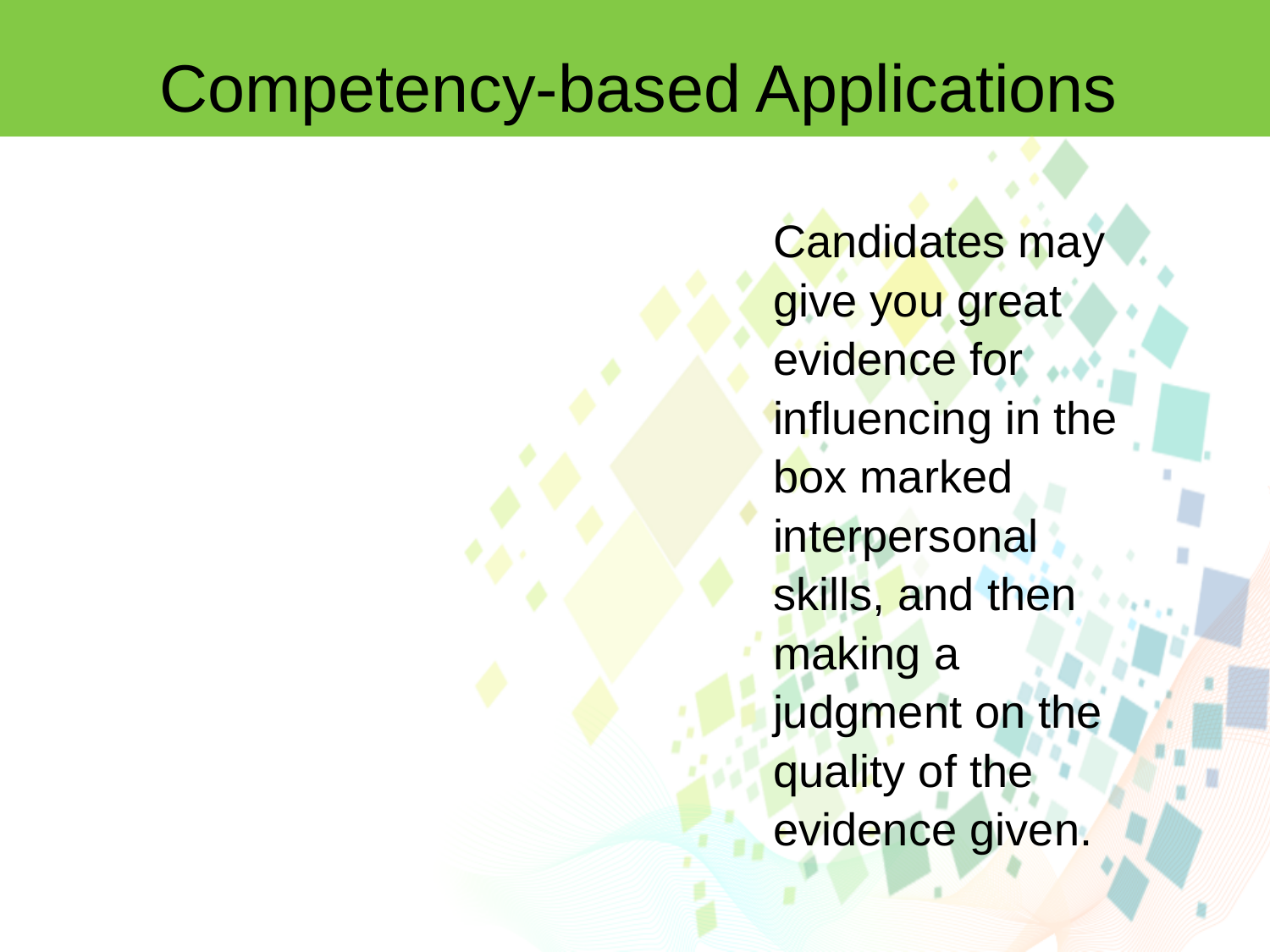

Competency-based Applications
Candidates may give you great evidence for influencing in the box marked interpersonal skills, and then making a judgment on the quality of the evidence given.